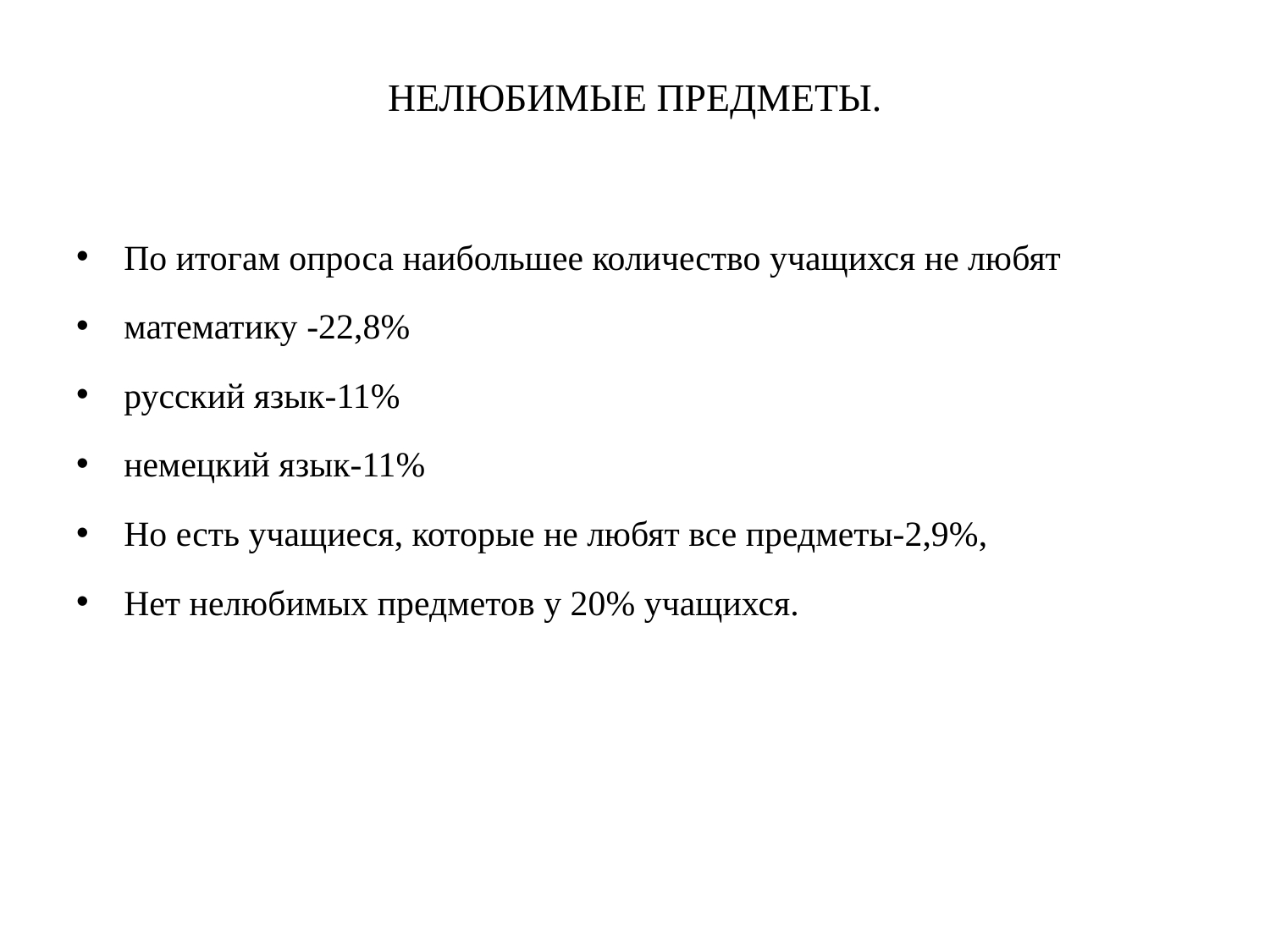

# НЕЛЮБИМЫЕ ПРЕДМЕТЫ.
По итогам опроса наибольшее количество учащихся не любят
математику -22,8%
русский язык-11%
немецкий язык-11%
Но есть учащиеся, которые не любят все предметы-2,9%,
Нет нелюбимых предметов у 20% учащихся.